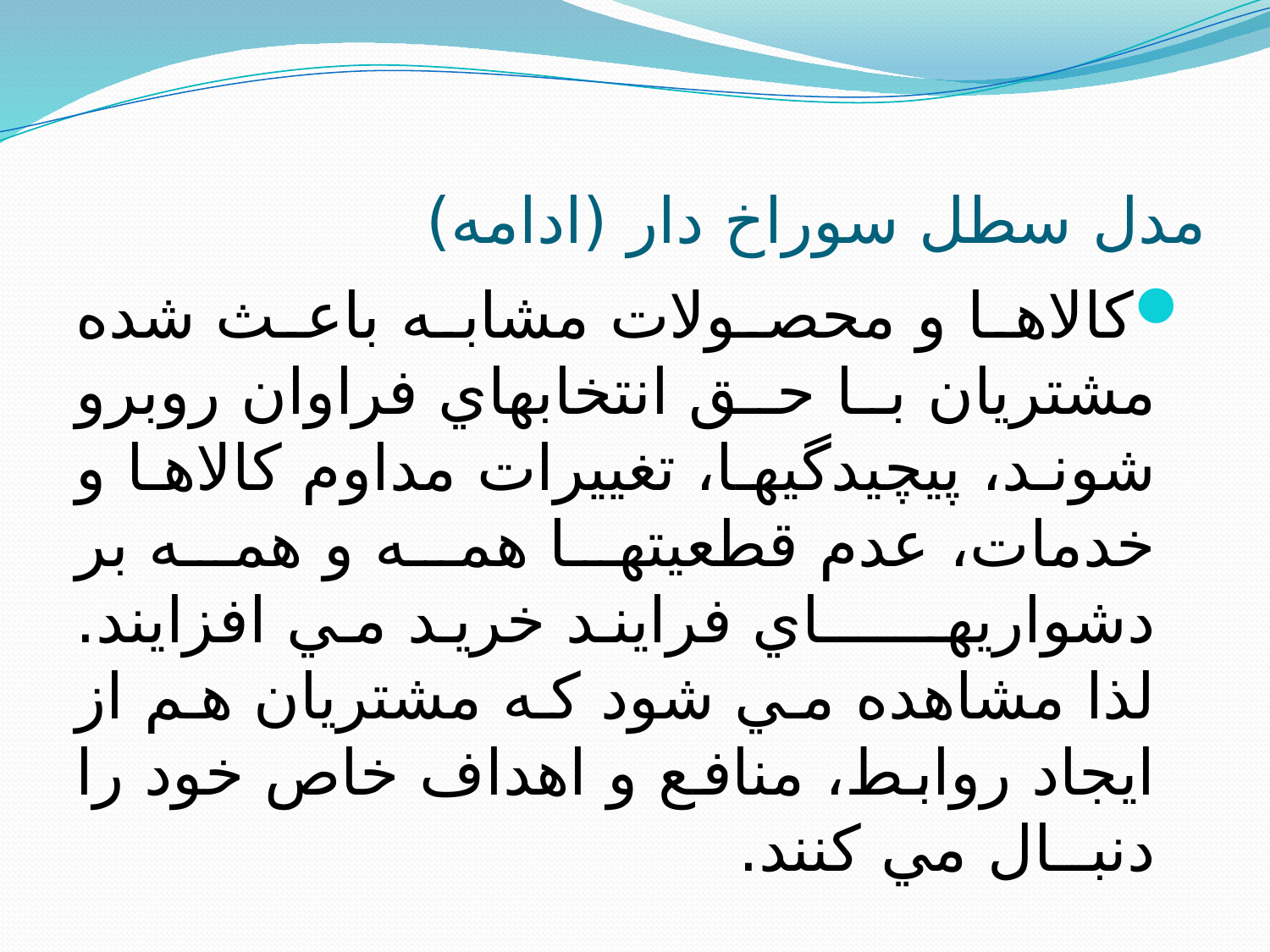

# مدل سطل سوراخ دار (ادامه)
کالاها و محصولات مشابه باعث شده مشتريان با حق انتخابهاي فراوان روبرو شوند، پيچيدگيها، تغييرات مداوم کالاها و خدمات، عدم قطعيتها همه و همه بر دشواريهــــــاي فرايند خريد مي افزايند. لذا مشاهده مي شود که مشتريان هم از ايجاد روابط، منافع و اهداف خاص خود را دنبــال مي کنند.